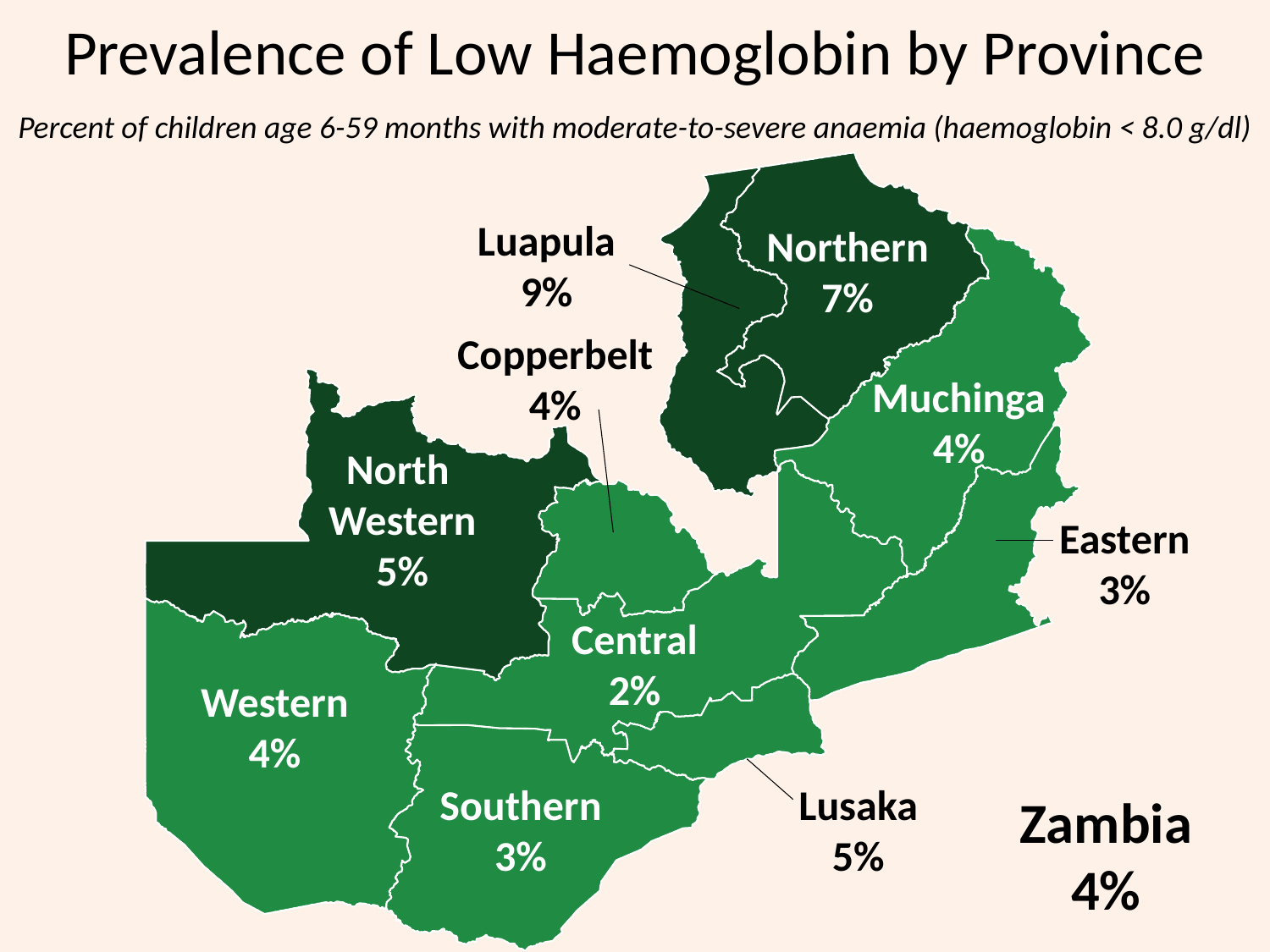

# Prevalence of Low Haemoglobin by Province
Percent of children age 6-59 months with moderate-to-severe anaemia (haemoglobin < 8.0 g/dl)

Luapula
9%
Northern
7%
Copperbelt
4%
Muchinga
4%
North
Western
5%
Eastern
3%
Central
2%
Western
4%
Lusaka
5%
Southern
3%
Zambia
4%